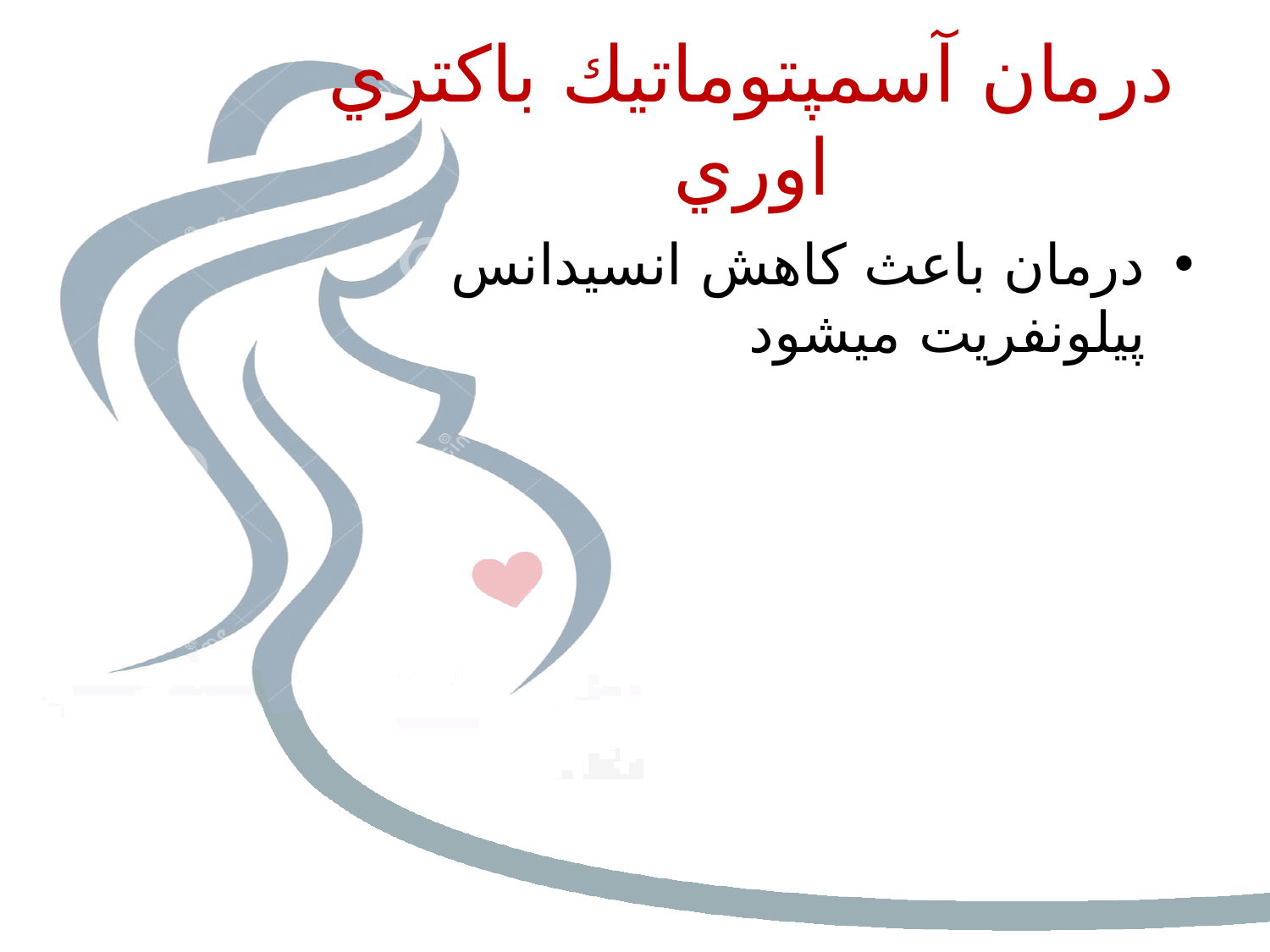

# درمان آسمپتوماتيك باكتري اوري
درمان باعث كاهش انسيدانس پيلونفريت ميشود